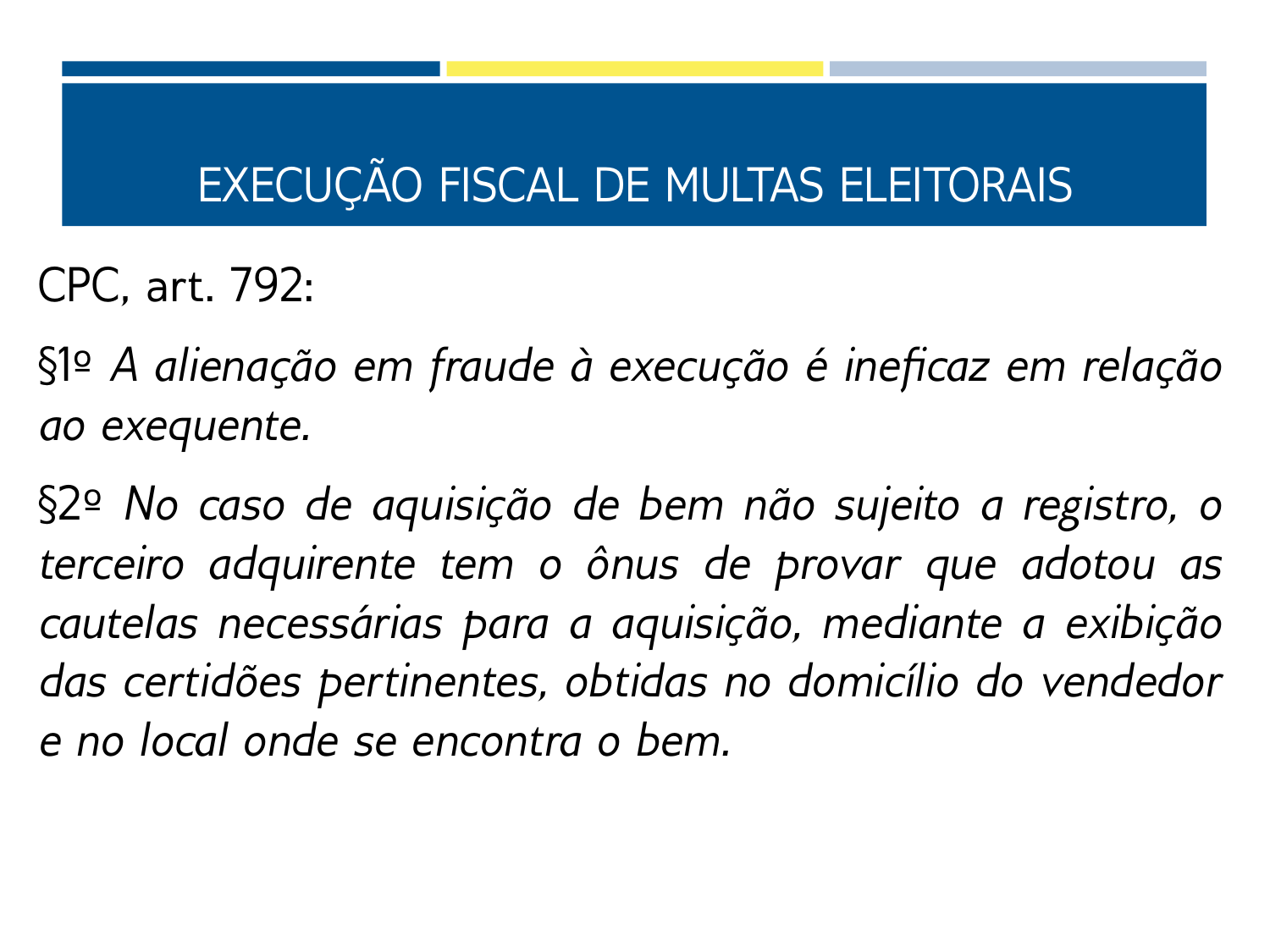

# EXECUÇÃO FISCAL DE MULTAS ELEITORAIS
CPC, art. 792:
§1º A alienação em fraude à execução é ineficaz em relação ao exequente.
§2º No caso de aquisição de bem não sujeito a registro, o terceiro adquirente tem o ônus de provar que adotou as cautelas necessárias para a aquisição, mediante a exibição das certidões pertinentes, obtidas no domicílio do vendedor e no local onde se encontra o bem.